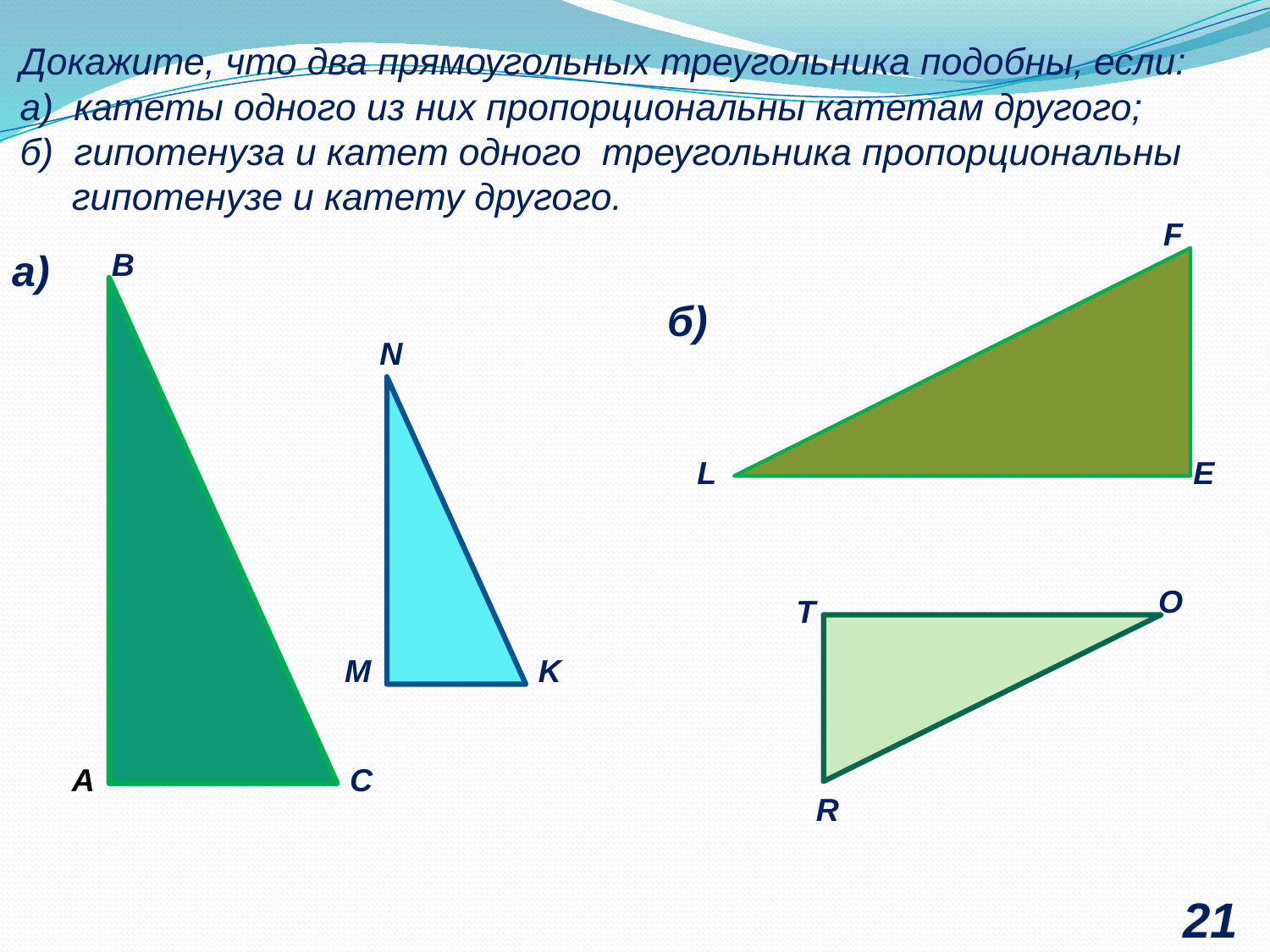

# Докажите, что два прямоугольных треугольника подобны, если: а)  катеты одного из них пропорциональны катетам другого; б)  гипотенуза и катет одного  треугольника пропорциональны гипотенузе и катету другого.
F
а)
B

б)
N

L
E

O
T
M
K
A
C
R
21